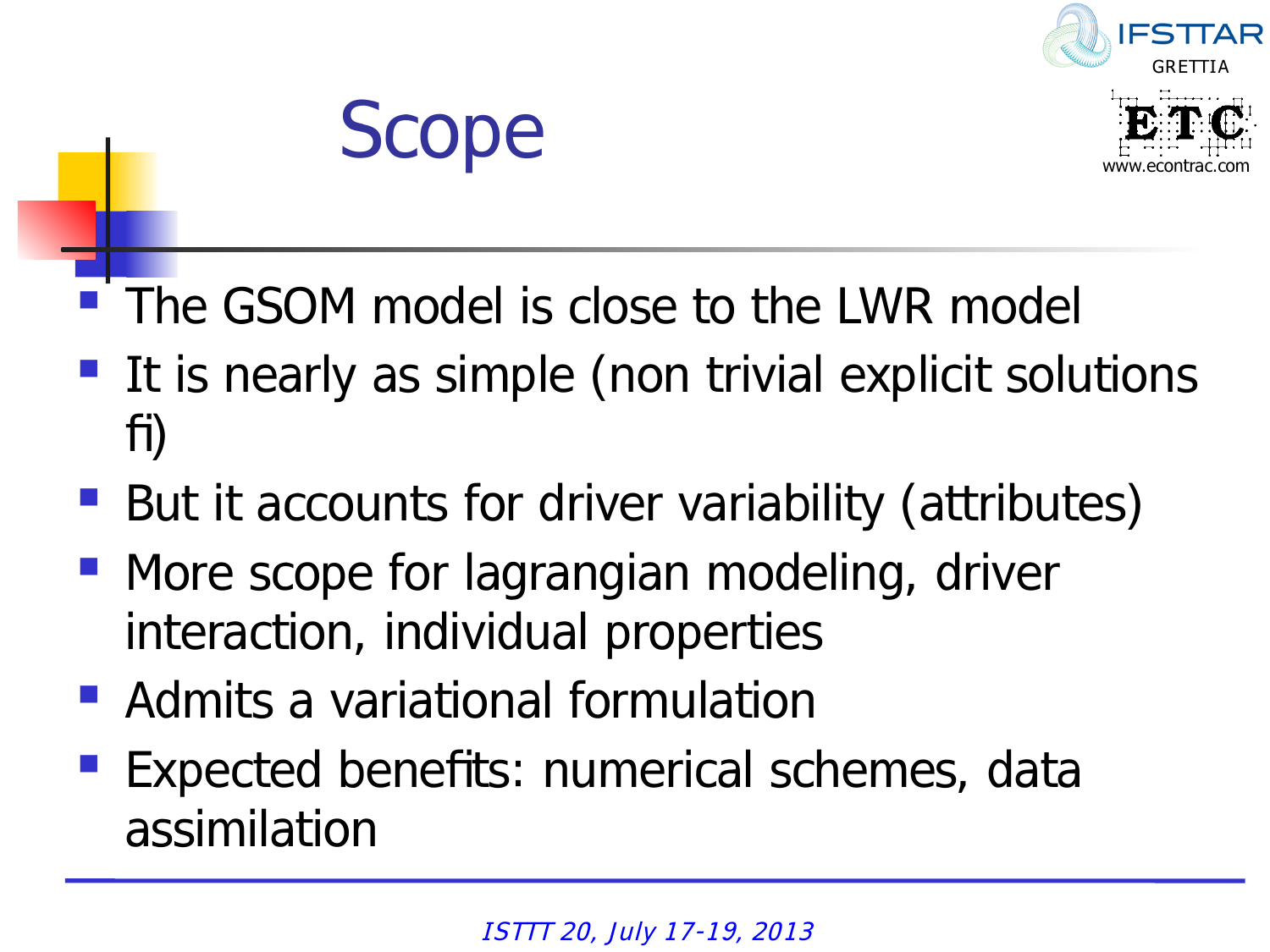

# Scope
The GSOM model is close to the LWR model
It is nearly as simple (non trivial explicit solutions fi)
But it accounts for driver variability (attributes)
More scope for lagrangian modeling, driver interaction, individual properties
Admits a variational formulation
Expected benefits: numerical schemes, data assimilation

ISTTT 20, July 17-19, 2013